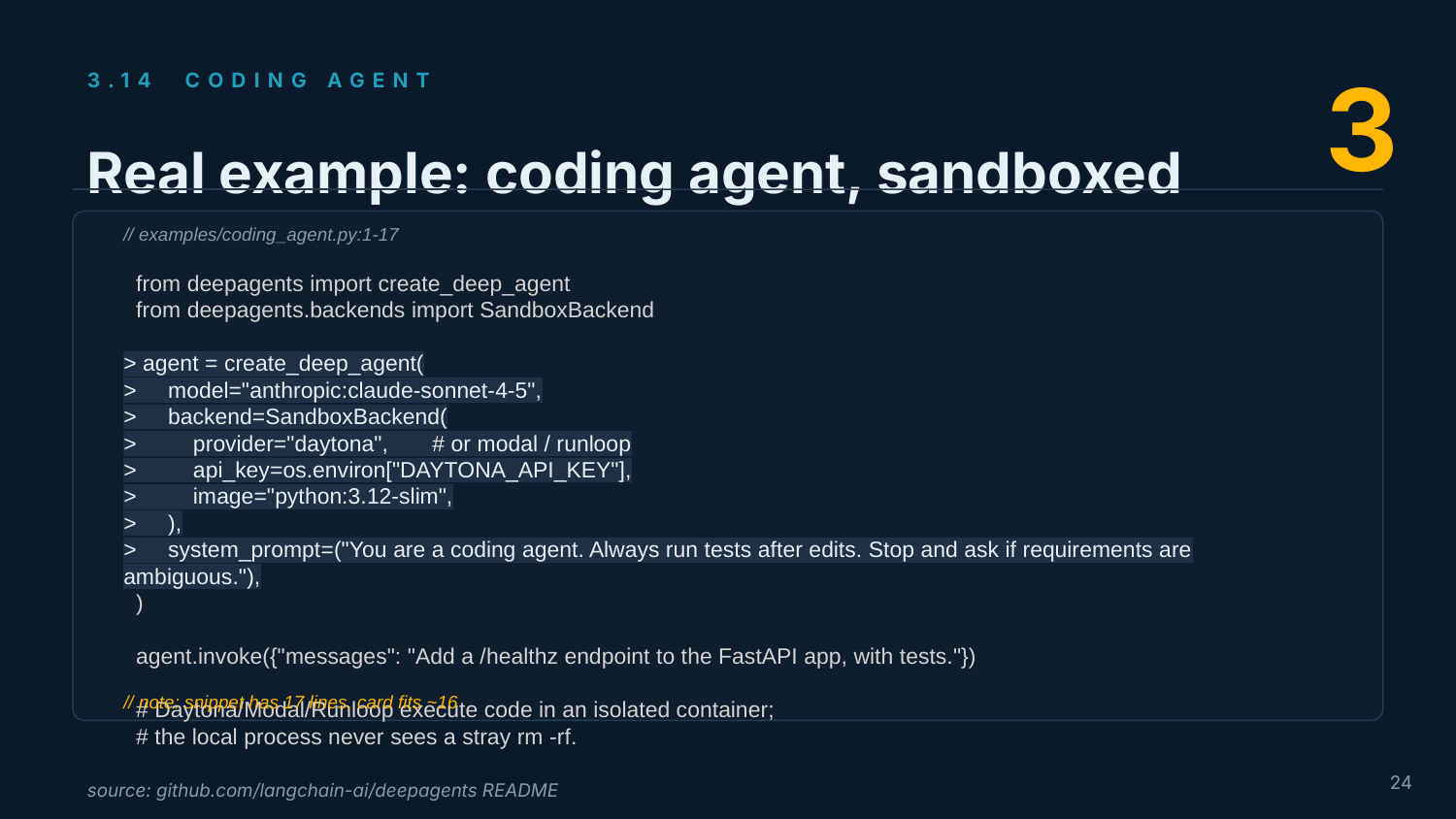

3
3.14  CODING AGENT
Real example: coding agent, sandboxed

// examples/coding_agent.py:1-17
  from deepagents import create_deep_agent
  from deepagents.backends import SandboxBackend

> agent = create_deep_agent(
>     model="anthropic:claude-sonnet-4-5",
>     backend=SandboxBackend(
>         provider="daytona",       # or modal / runloop
>         api_key=os.environ["DAYTONA_API_KEY"],
>         image="python:3.12-slim",
>     ),
>     system_prompt=("You are a coding agent. Always run tests after edits. Stop and ask if requirements are ambiguous."),
  )

  agent.invoke({"messages": "Add a /healthz endpoint to the FastAPI app, with tests."})

  # Daytona/Modal/Runloop execute code in an isolated container;
  # the local process never sees a stray rm -rf.

// note: snippet has 17 lines, card fits ~16
24
source: github.com/langchain-ai/deepagents README